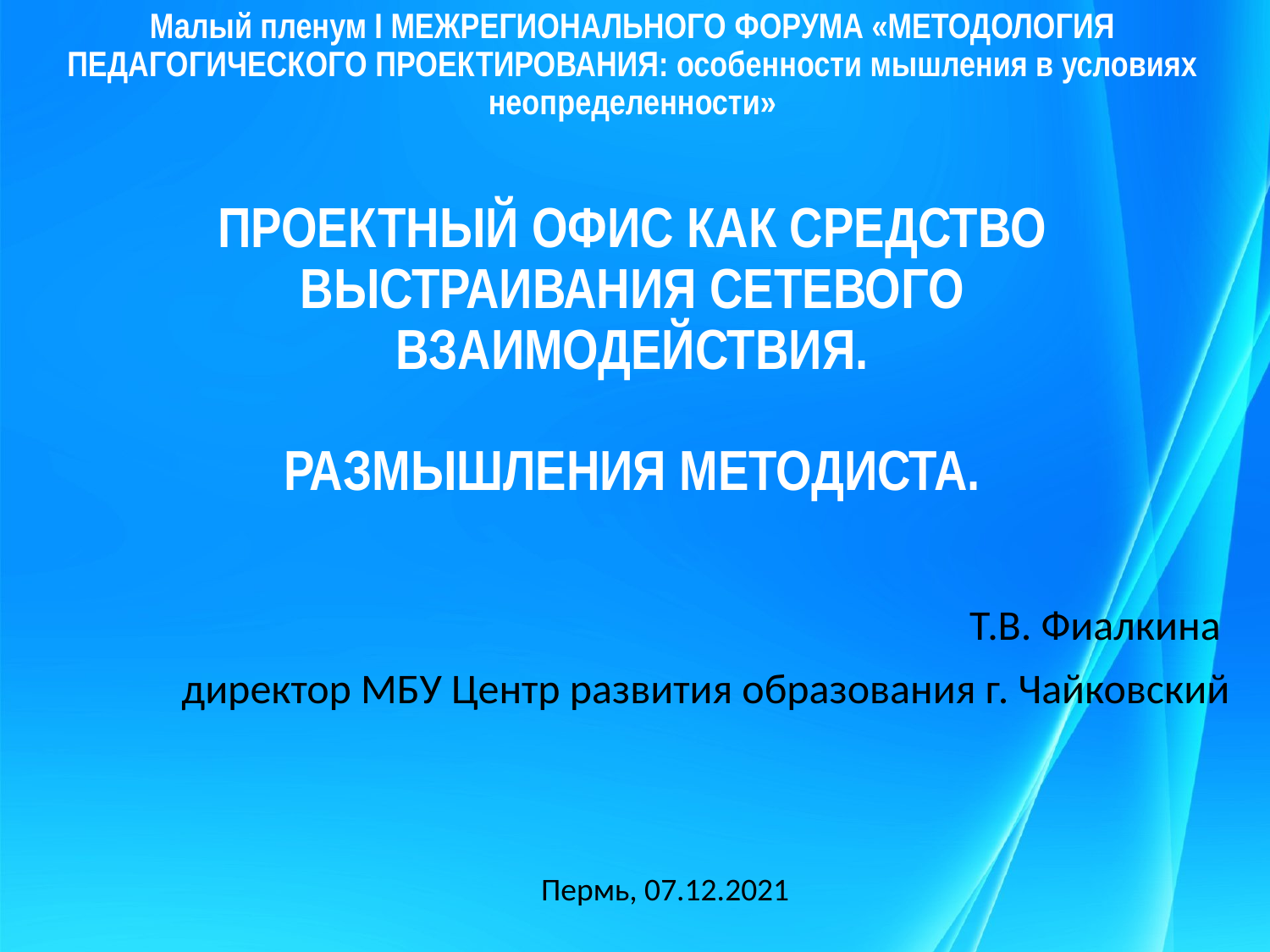

# Малый пленум I МЕЖРЕГИОНАЛЬНОГО ФОРУМА «МЕТОДОЛОГИЯ ПЕДАГОГИЧЕСКОГО ПРОЕКТИРОВАНИЯ: особенности мышления в условиях неопределенности» ПРОЕКТНЫЙ ОФИС КАК СРЕДСТВО ВЫСТРАИВАНИЯ СЕТЕВОГО ВЗАИМОДЕЙСТВИЯ. РАЗМЫШЛЕНИЯ МЕТОДИСТА.
Т.В. Фиалкина
директор МБУ Центр развития образования г. Чайковский

Пермь, 07.12.2021